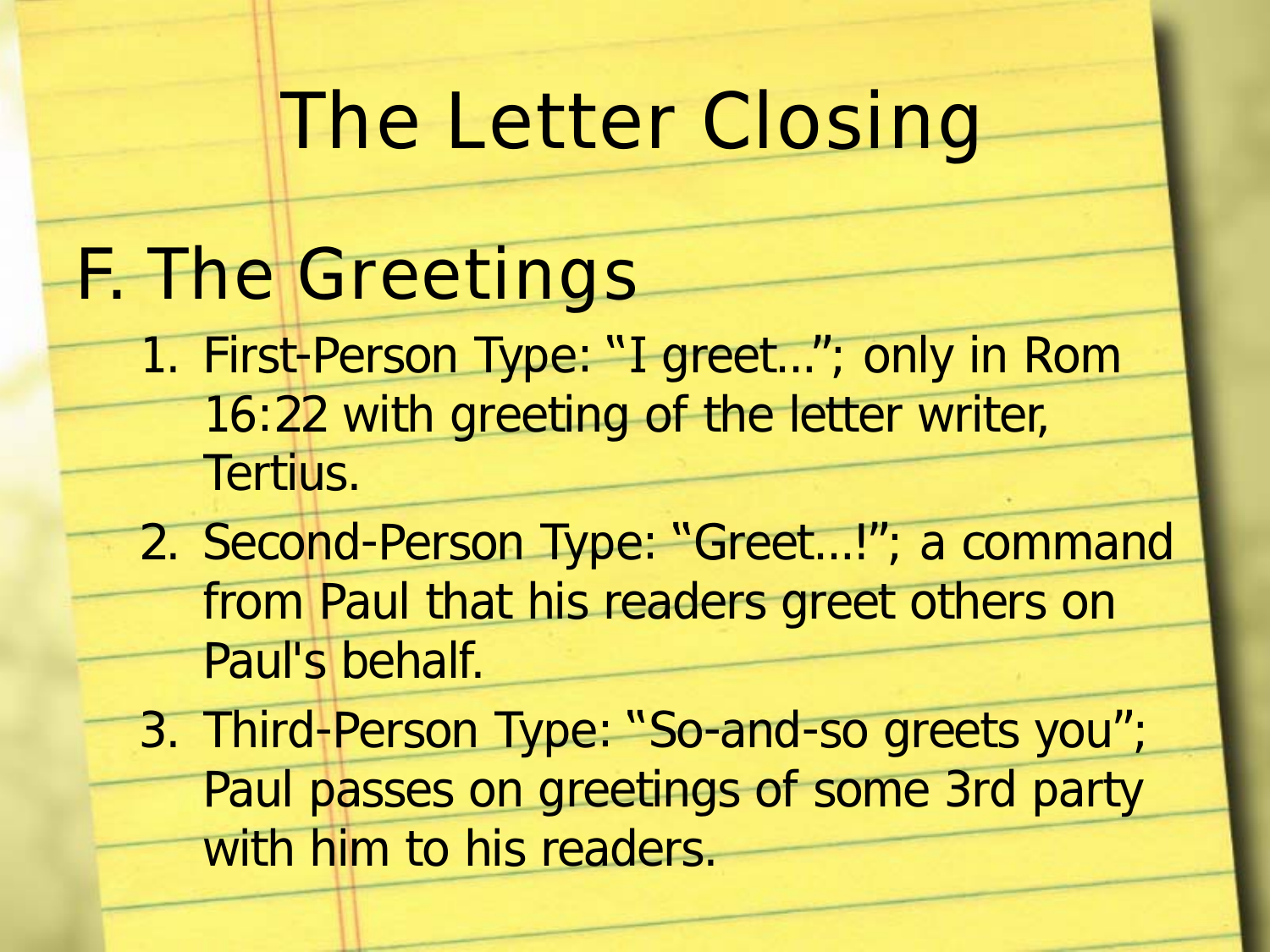

# The Letter Closing
The Greetings
First-Person Type: “I greet…”; only in Rom 16:22 with greeting of the letter writer, Tertius.
Second-Person Type: “Greet…!”; a command from Paul that his readers greet others on Paul's behalf.
Third-Person Type: “So-and-so greets you”; Paul passes on greetings of some 3rd party with him to his readers.